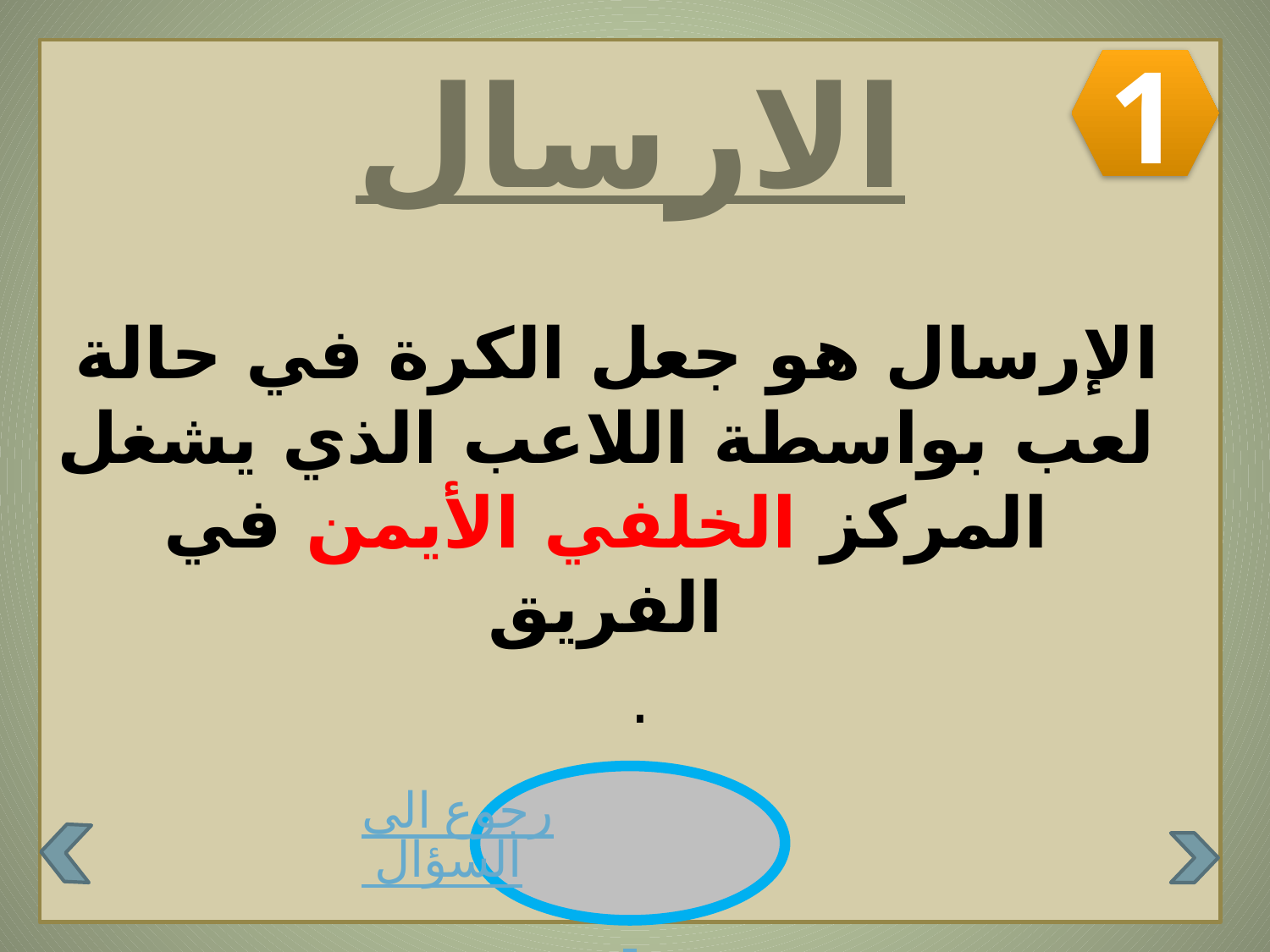

الارسال

 الإرسال هو جعل الكرة في حالة لعب بواسطة اللاعب الذي يشغل المركز الخلفي الأيمن في الفريق
.
1
رجوع الى السؤال